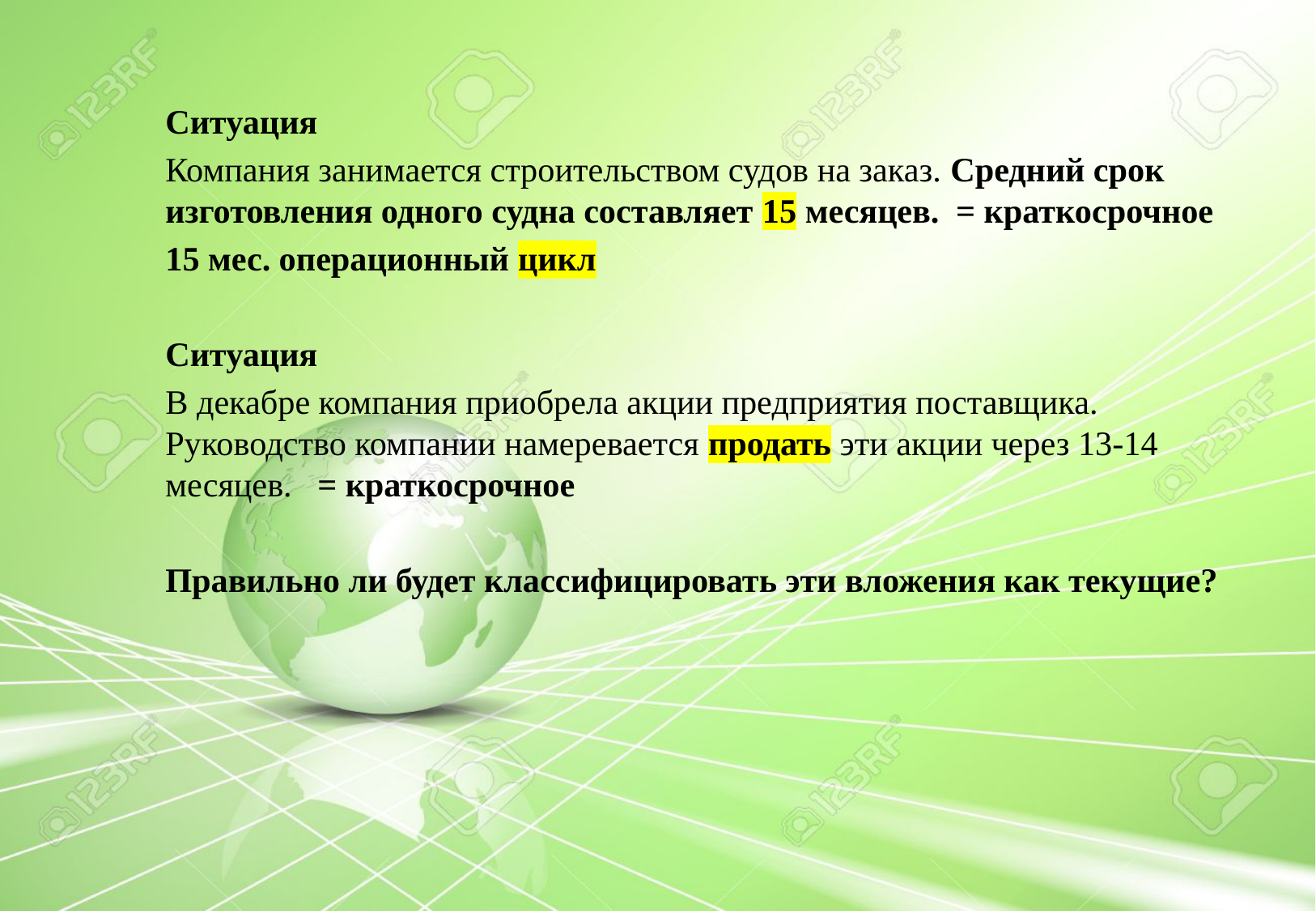

Ситуация
Компания занимается строительством судов на заказ. Средний срок изготовления одного судна составляет 15 месяцев.  = краткосрочное
15 мес. операционный цикл

Ситуация
В декабре компания приобрела акции предприятия поставщика. Руководство компании намеревается продать эти акции через 13-14 месяцев.   = краткосрочное

Правильно ли будет классифицировать эти вложения как текущие?